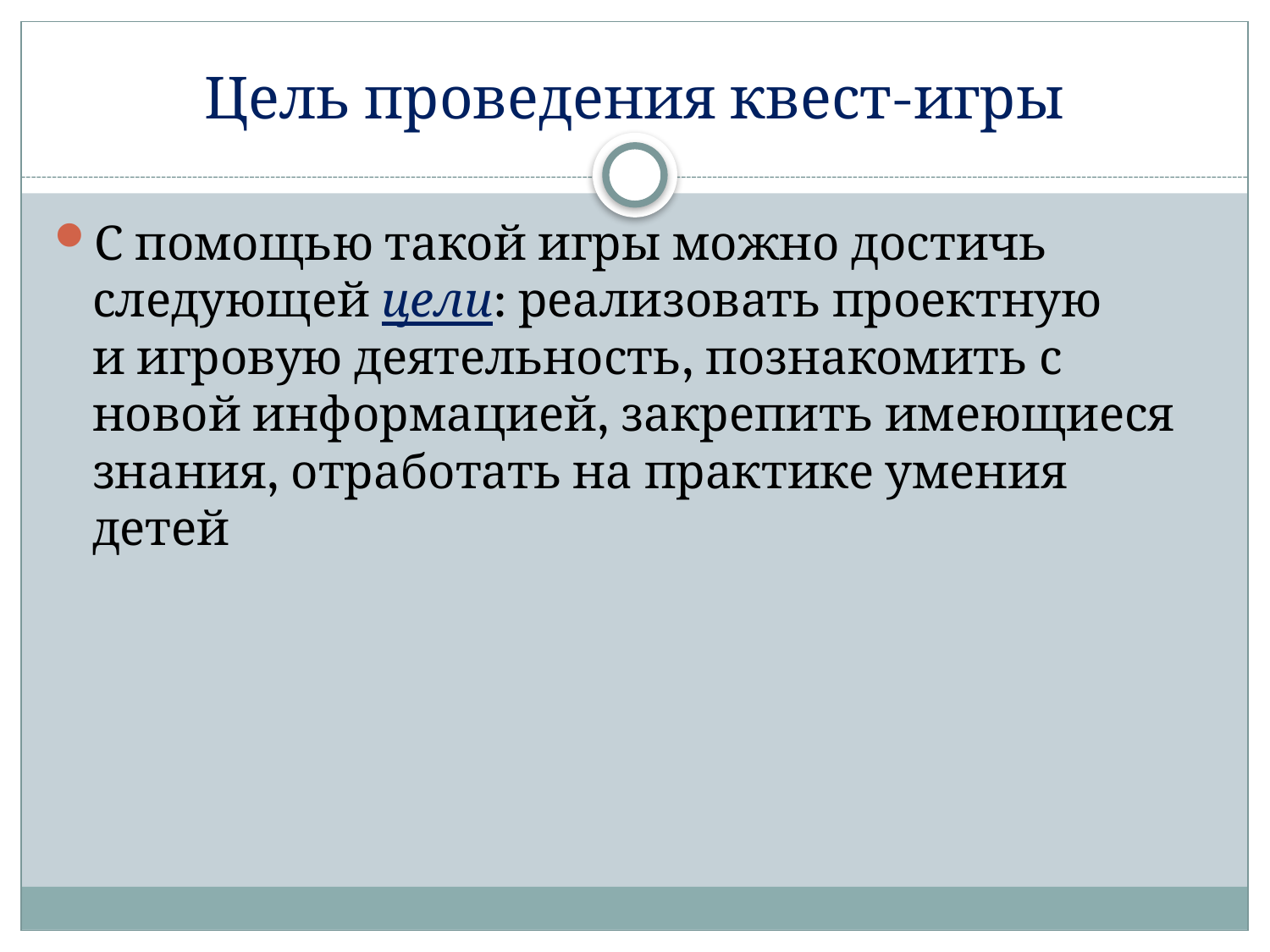

# Цель проведения квест-игры
С помощью такой игры можно достичь следующей цели: реализовать проектную и игровую деятельность, познакомить с новой информацией, закрепить имеющиеся знания, отработать на практике умения детей